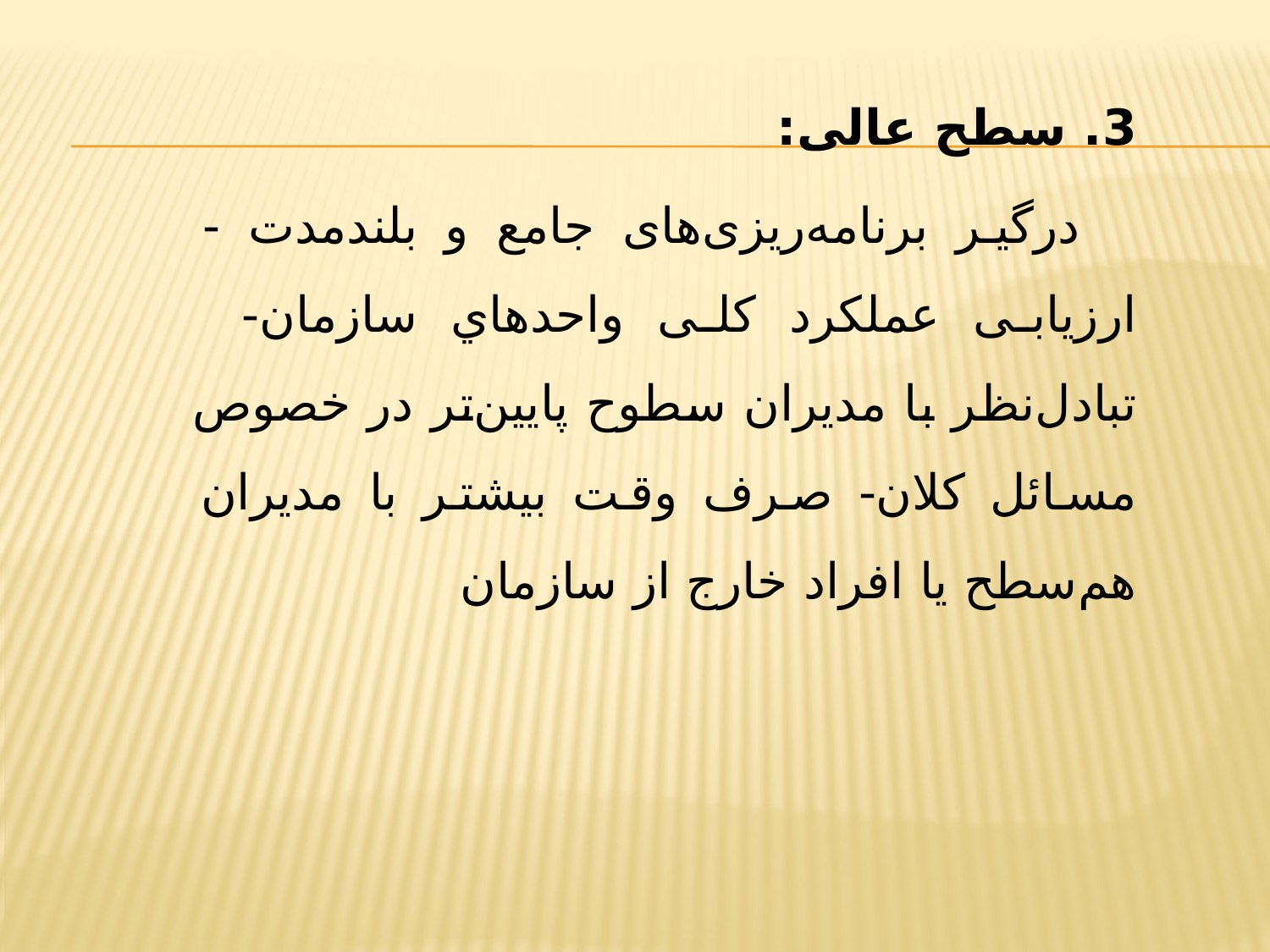

3. سطح عالی:
  درگیر برنامه‌ریزی‌های جامع و بلندمدت - ارزیابی عملکرد کلی واحدهاي سازمان-  تبادل‌نظر با مديران سطوح پايين‌تر در خصوص مسائل کلان- صرف وقت بيشتر با مديران هم‌سطح يا افراد خارج از سازمان